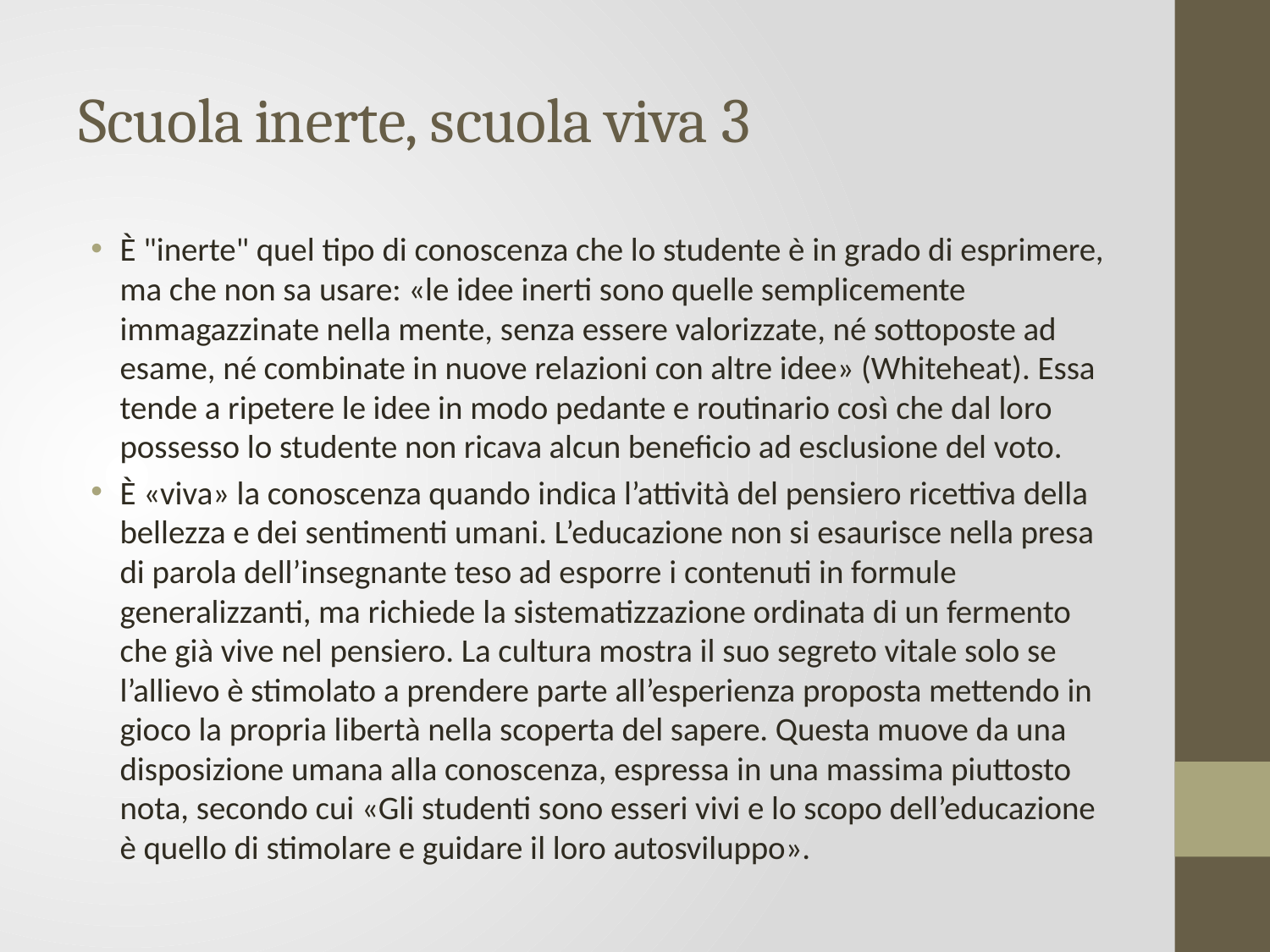

# Scuola inerte, scuola viva 3
È "inerte" quel tipo di conoscenza che lo studente è in grado di esprimere, ma che non sa usare: «le idee inerti sono quelle semplicemente immagazzinate nella mente, senza essere valorizzate, né sottoposte ad esame, né combinate in nuove relazioni con altre idee» (Whiteheat). Essa tende a ripetere le idee in modo pedante e routinario così che dal loro possesso lo studente non ricava alcun beneficio ad esclusione del voto.
È «viva» la conoscenza quando indica l’attività del pensiero ricettiva della bellezza e dei sentimenti umani. L’educazione non si esaurisce nella presa di parola dell’insegnante teso ad esporre i contenuti in formule generalizzanti, ma richiede la sistematizzazione ordinata di un fermento che già vive nel pensiero. La cultura mostra il suo segreto vitale solo se l’allievo è stimolato a prendere parte all’esperienza proposta mettendo in gioco la propria libertà nella scoperta del sapere. Questa muove da una disposizione umana alla conoscenza, espressa in una massima piuttosto nota, secondo cui «Gli studenti sono esseri vivi e lo scopo dell’educazione è quello di stimolare e guidare il loro autosviluppo».